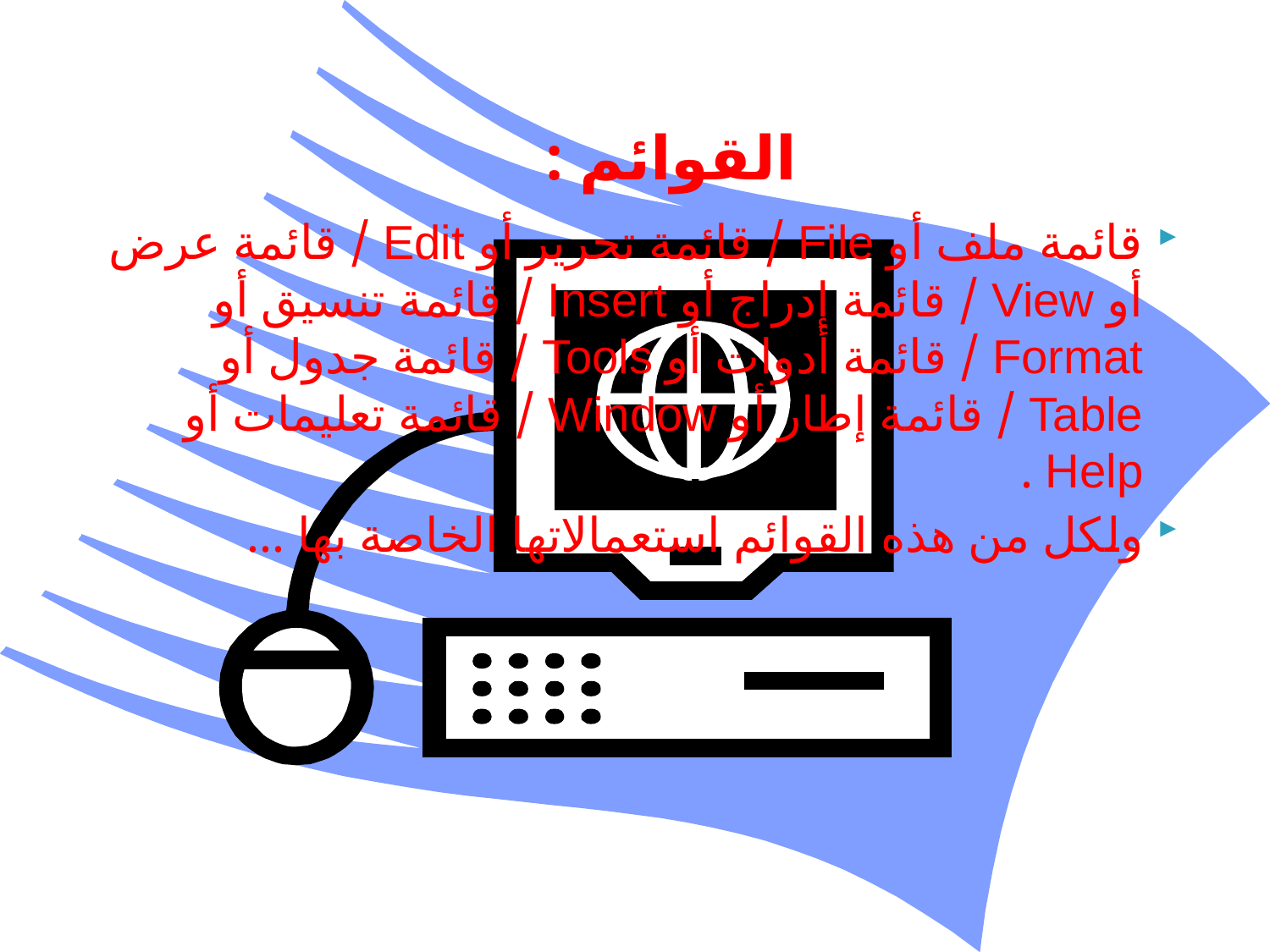

# القوائم :
قائمة ملف أو File / قائمة تحرير أو Edit / قائمة عرض أو View / قائمة إدراج أو Insert / قائمة تنسيق أو Format / قائمة أدوات أو Tools / قائمة جدول أو Table / قائمة إطار أو Window / قائمة تعليمات أو Help .
ولكل من هذه القوائم استعمالاتها الخاصة بها ...